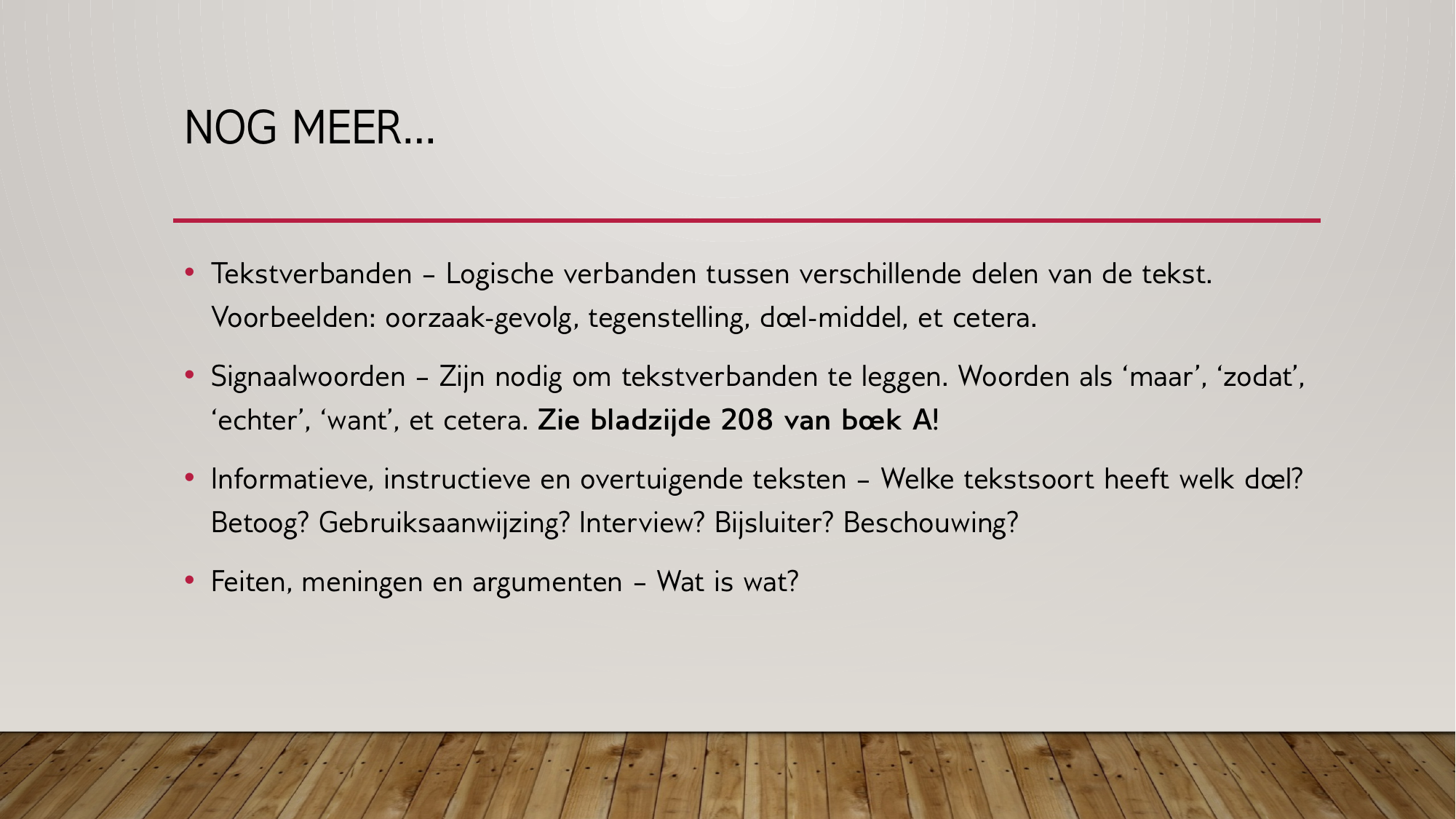

# Nog meer…
Tekstverbanden – Logische verbanden tussen verschillende delen van de tekst. Voorbeelden: oorzaak-gevolg, tegenstelling, doel-middel, et cetera.
Signaalwoorden – Zijn nodig om tekstverbanden te leggen. Woorden als ‘maar’, ‘zodat’, ‘echter’, ‘want’, et cetera. Zie bladzijde 208 van boek A!
Informatieve, instructieve en overtuigende teksten – Welke tekstsoort heeft welk doel? Betoog? Gebruiksaanwijzing? Interview? Bijsluiter? Beschouwing?
Feiten, meningen en argumenten – Wat is wat?